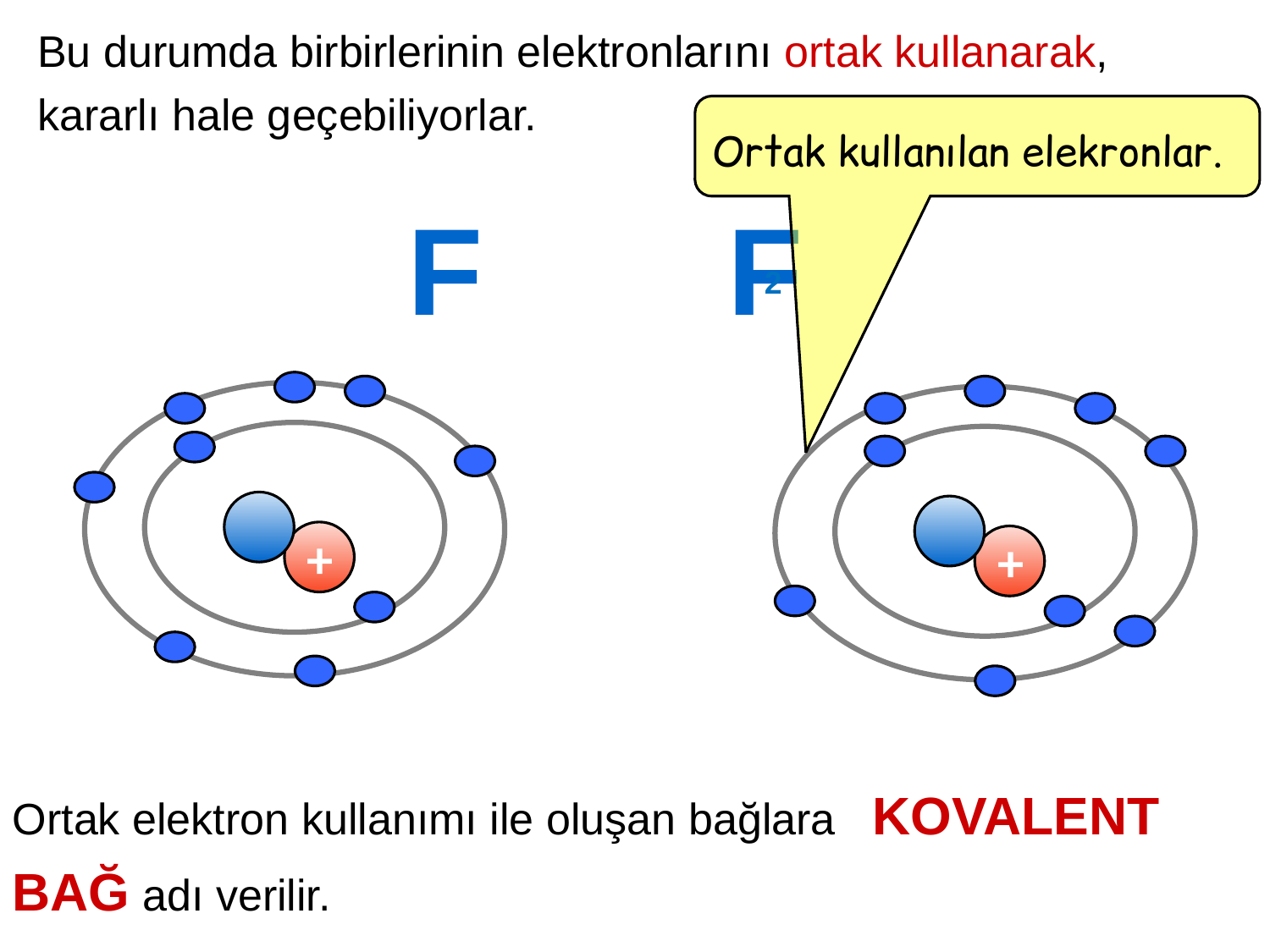

Bu durumda birbirlerinin elektronlarını ortak kullanarak, kararlı hale geçebiliyorlar.
Ortak kullanılan elekronlar.
F

+

F

+

2
Ortak elektron kullanımı ile oluşan bağlara   KOVALENT BAĞ adı verilir.